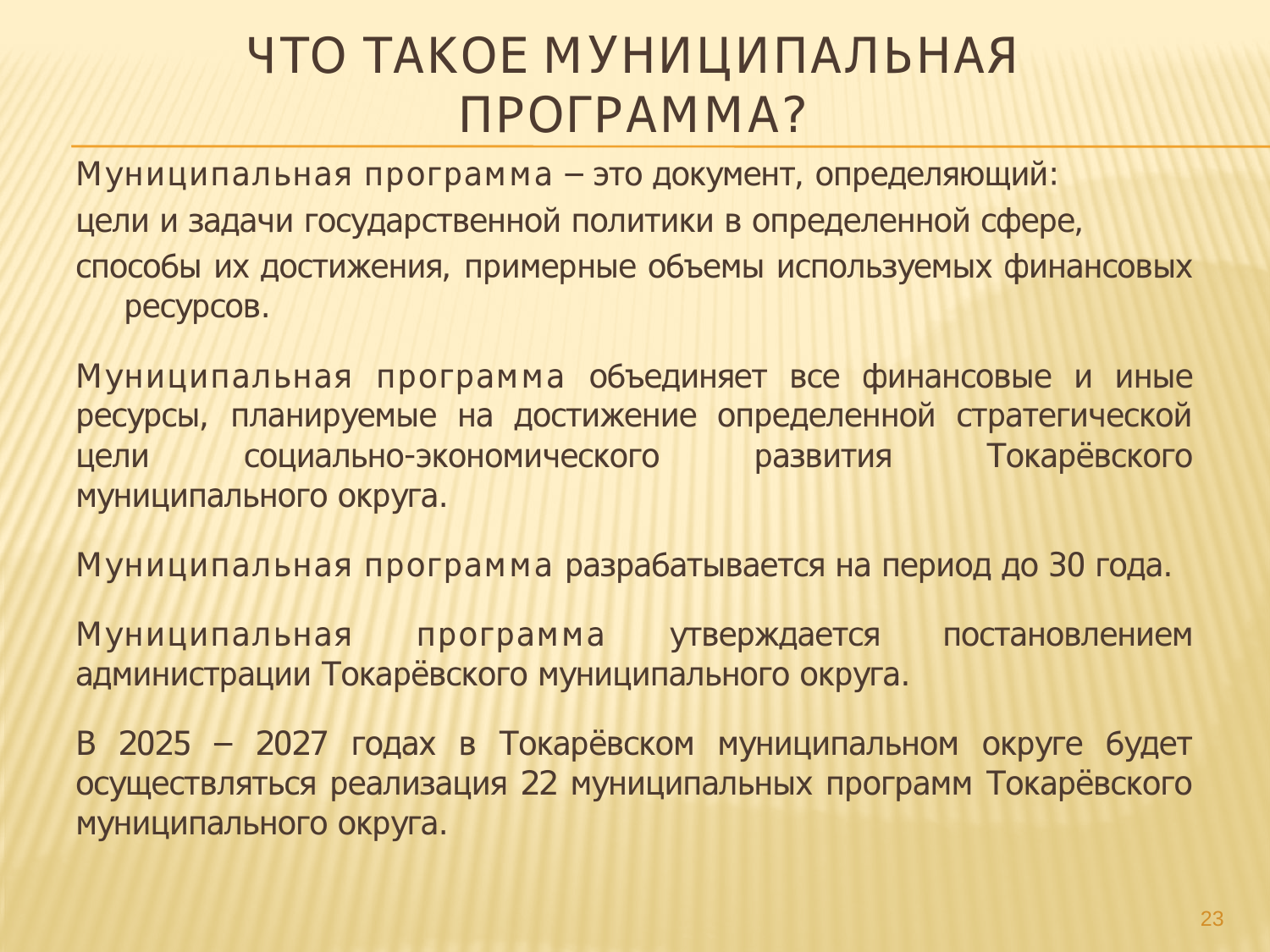

# Что такое муниципальная программа?
Муниципальная программа – это документ, определяющий:
цели и задачи государственной политики в определенной сфере,
способы их достижения, примерные объемы используемых финансовых ресурсов.
Муниципальная программа объединяет все финансовые и иные ресурсы, планируемые на достижение определенной стратегической цели социально-экономического развития Токарёвского муниципального округа.
Муниципальная программа разрабатывается на период до 30 года.
Муниципальная программа утверждается постановлением администрации Токарёвского муниципального округа.
В 2025 – 2027 годах в Токарёвском муниципальном округе будет осуществляться реализация 22 муниципальных программ Токарёвского муниципального округа.
23